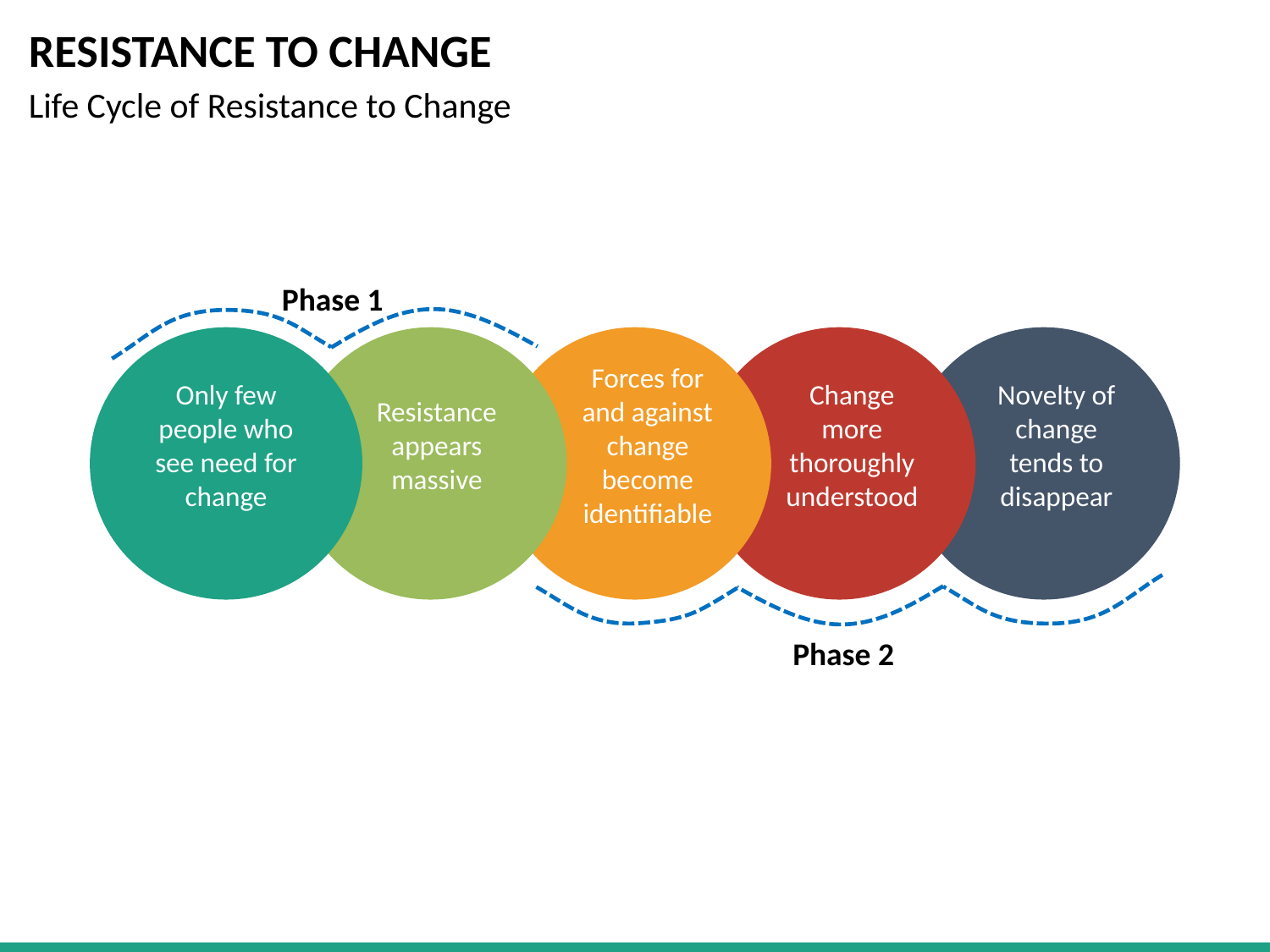

# RESISTANCE TO CHANGE
Life Cycle of Resistance to Change
Phase 1

Only few people who see need for change
Resistance appears massive
Forces for and against change become identifiable
Change more thoroughly understood
Novelty of change tends to disappear

Phase 2